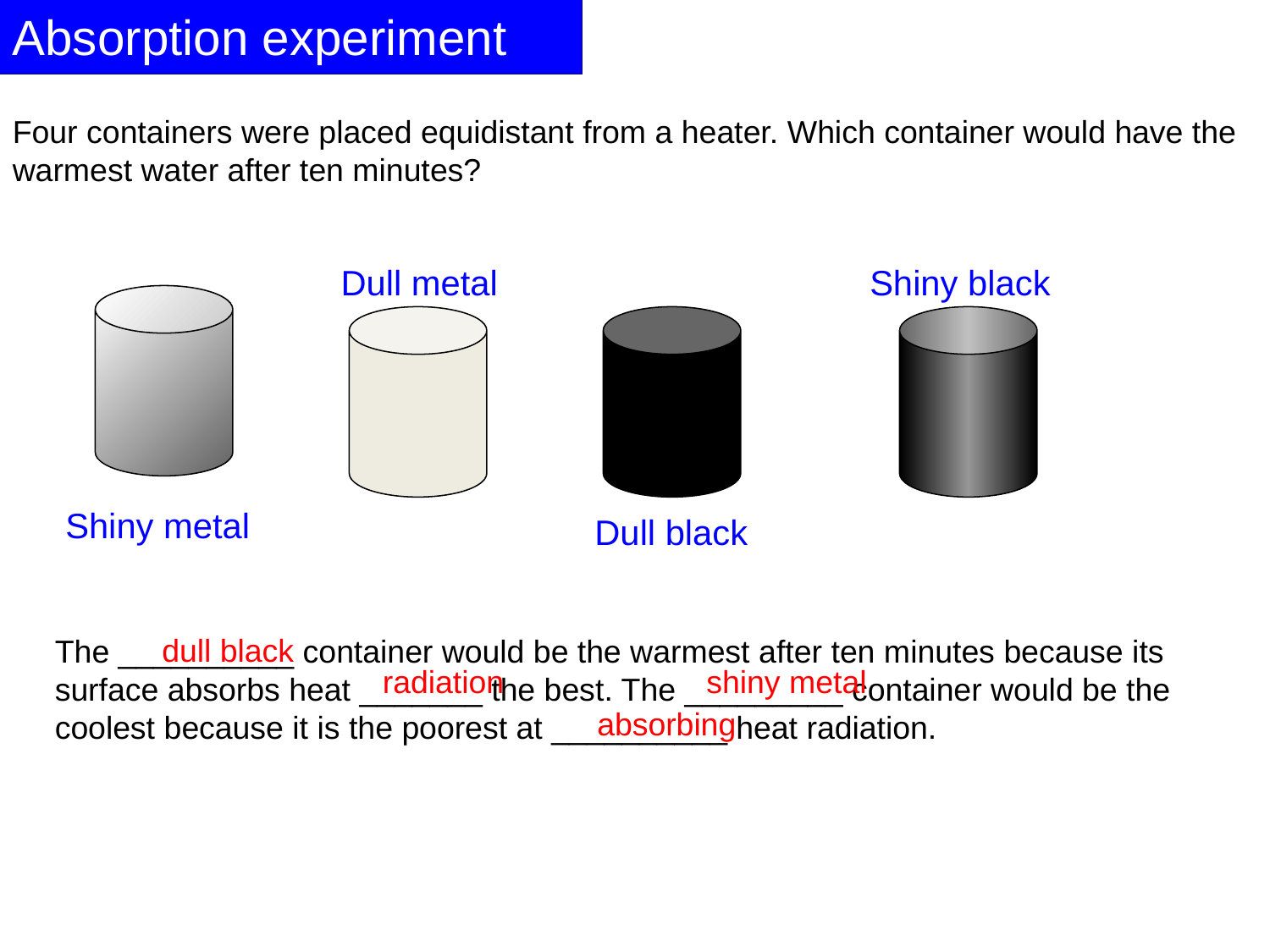

Absorption experiment
Four containers were placed equidistant from a heater. Which container would have the warmest water after ten minutes?
Dull metal
Shiny black

Shiny metal
Dull black
dull black
The __________ container would be the warmest after ten minutes because its surface absorbs heat _______ the best. The _________ container would be the coolest because it is the poorest at __________ heat radiation.
radiation
shiny metal
absorbing